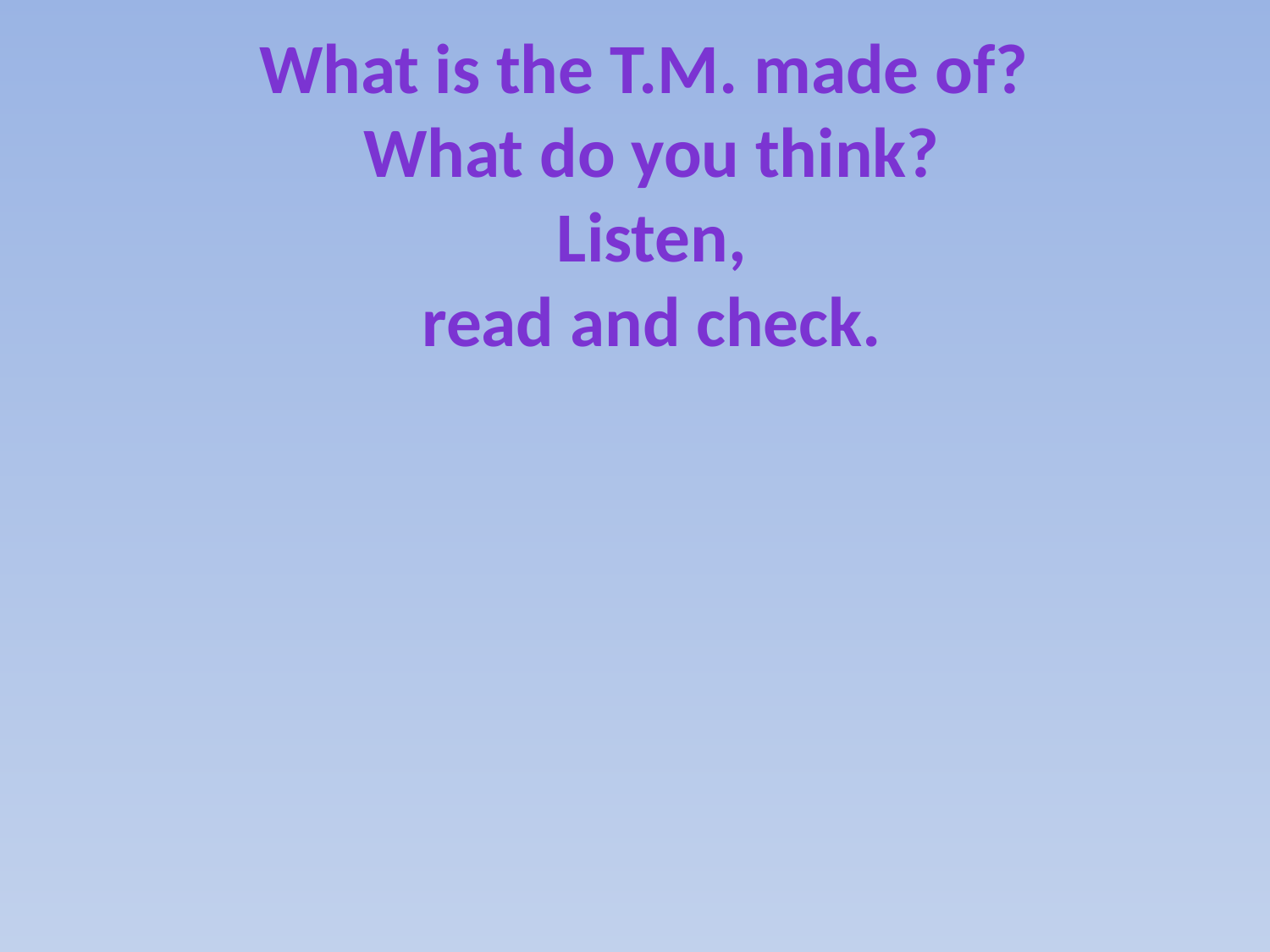

What is the T.M. made of?
What do you think?
Listen,
read and check.